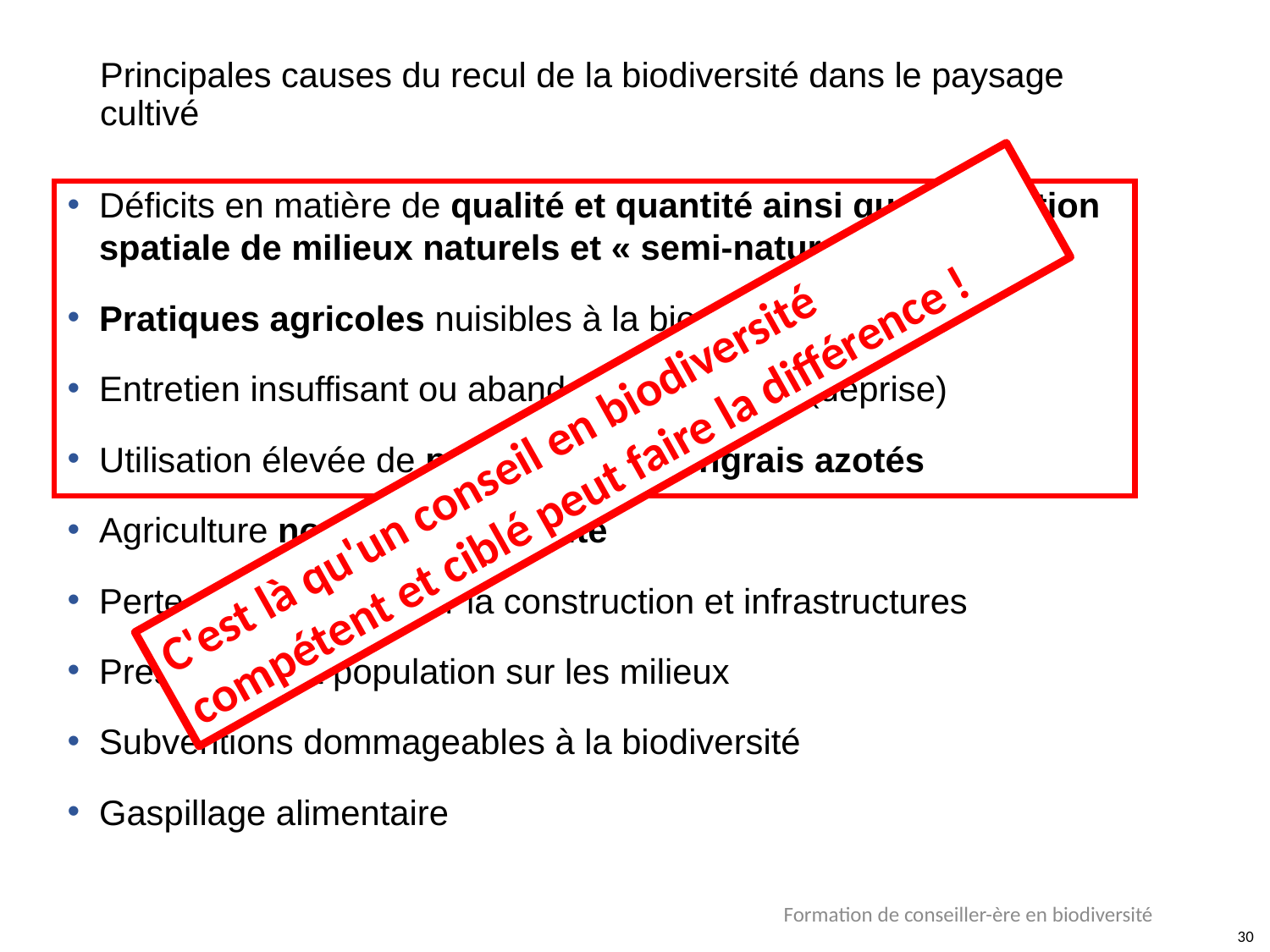

# Principales causes du recul de la biodiversité dans le paysage cultivé
Déficits en matière de qualité et quantité ainsi que répartition spatiale de milieux naturels et « semi-naturels »
Pratiques agricoles nuisibles à la biodiversité
Entretien insuffisant ou abandon de surfaces (déprise)
Utilisation élevée de pesticides et d'engrais azotés
Agriculture non adaptée au site
Perte de surfaces pour la construction et infrastructures
Pression de la population sur les milieux
Subventions dommageables à la biodiversité
Gaspillage alimentaire

C'est là qu'un conseil en biodiversité compétent et ciblé peut faire la différence !

Formation de conseiller-ère en biodiversité